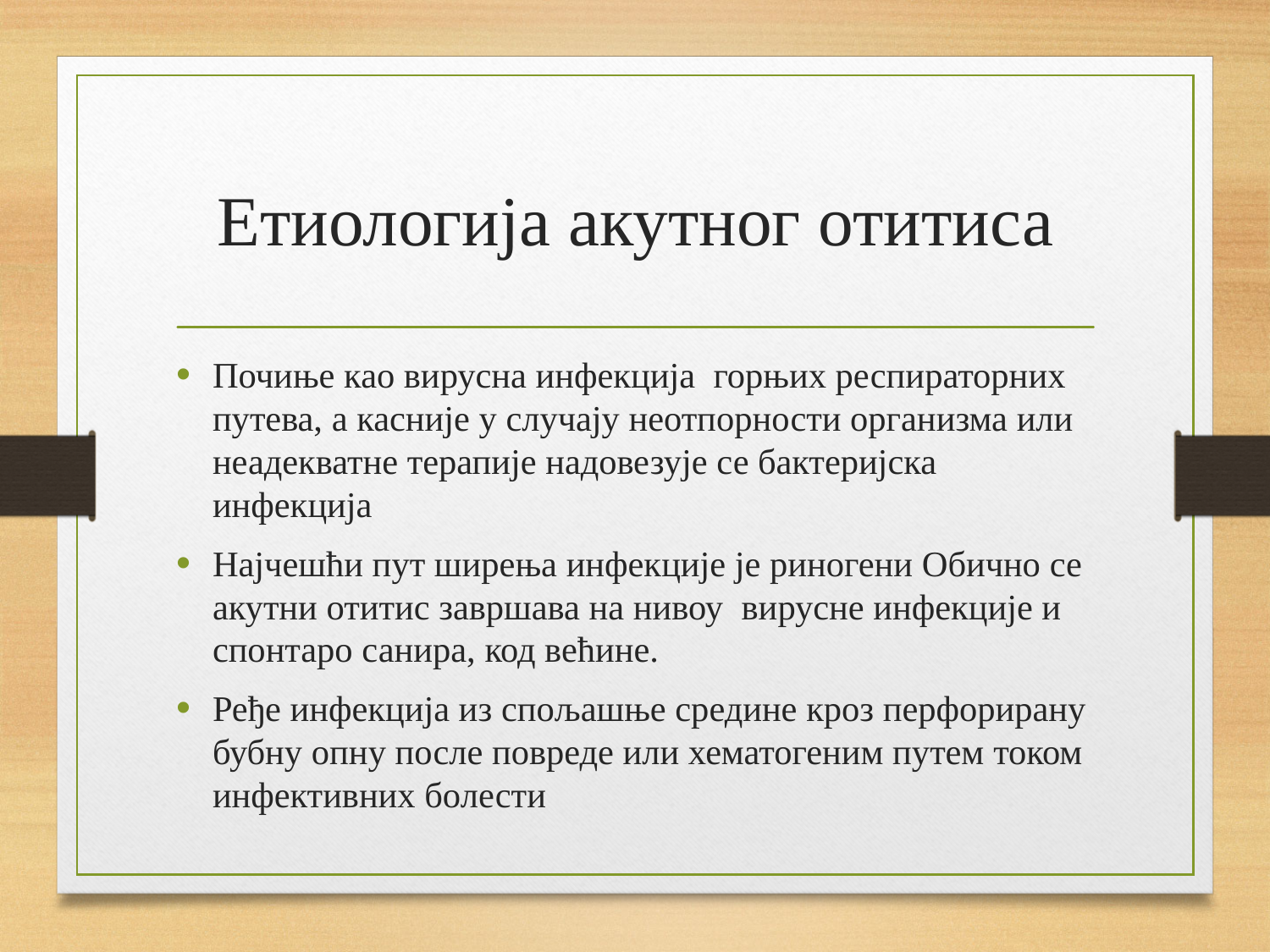

# Етиологија акутног отитиса
Почиње као вирусна инфекција  горњих респираторних путева, а касније у случају неотпорности организма или неадекватне терапије надовезује се бактеријска инфекција
Најчешћи пут ширења инфекције је риногени Обично се акутни отитис завршава на нивоу  вирусне инфекције и спонтаро санира, код већине.
Ређе инфекција из спољашње средине кроз перфорирану бубну опну после повреде или хематогеним путем током инфективних болести